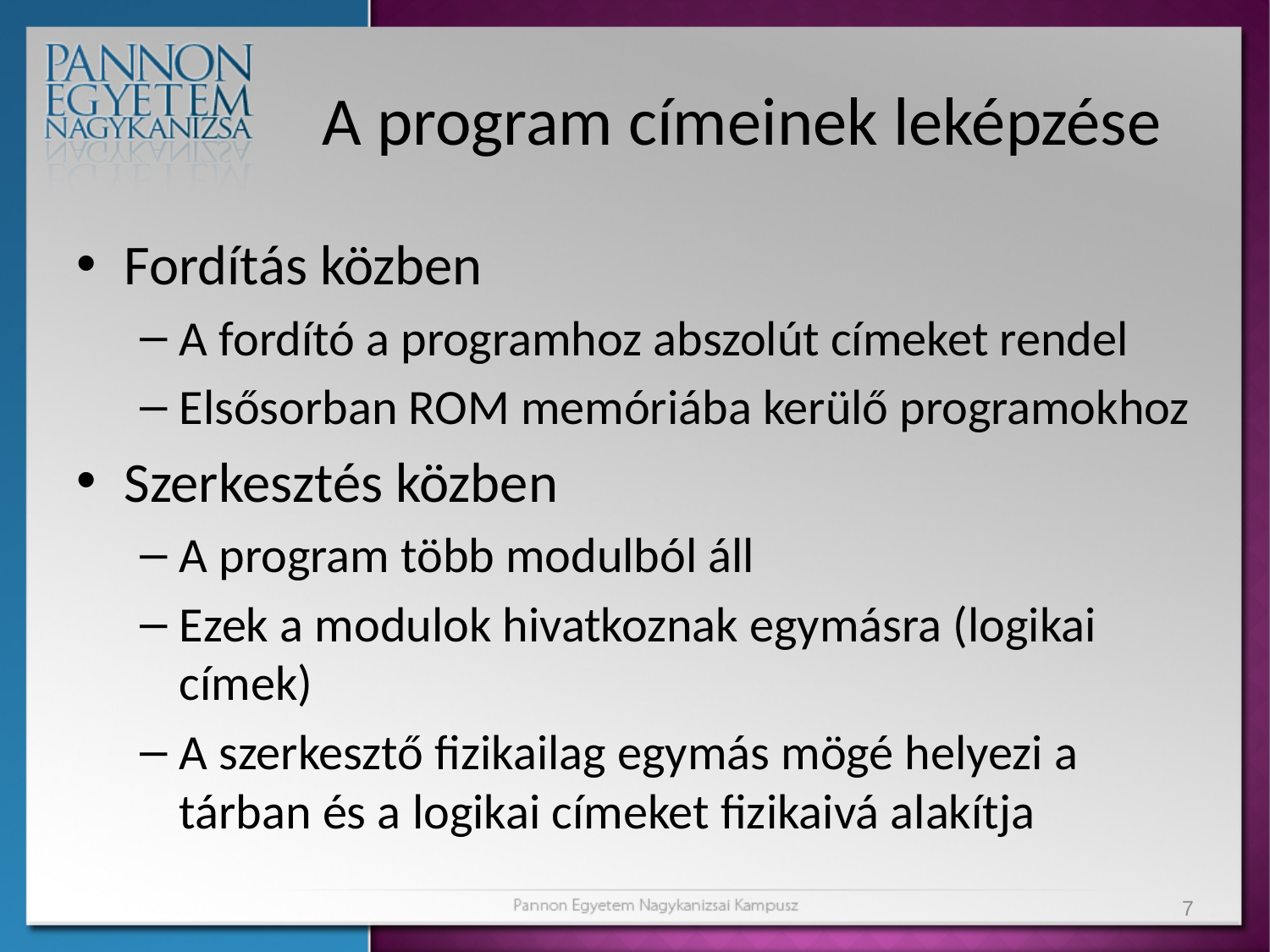

# A program címeinek leképzése
Fordítás közben
A fordító a programhoz abszolút címeket rendel
Elsősorban ROM memóriába kerülő programokhoz
Szerkesztés közben
A program több modulból áll
Ezek a modulok hivatkoznak egymásra (logikai címek)
A szerkesztő fizikailag egymás mögé helyezi a tárban és a logikai címeket fizikaivá alakítja
7